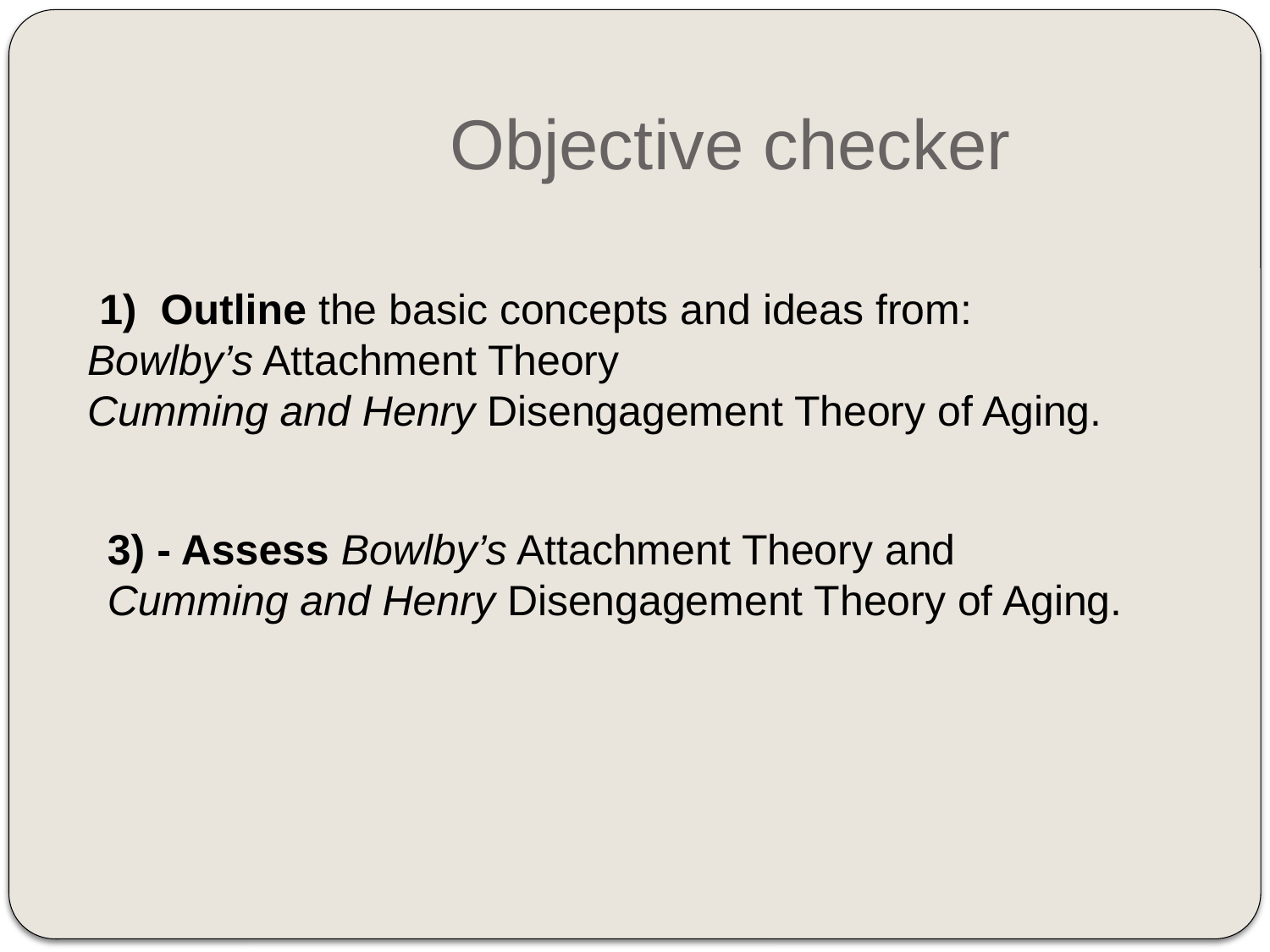

Objective checker
 1)  Outline the basic concepts and ideas from:
Bowlby’s Attachment Theory
Cumming and Henry Disengagement Theory of Aging.

3) - Assess Bowlby’s Attachment Theory and Cumming and Henry Disengagement Theory of Aging.